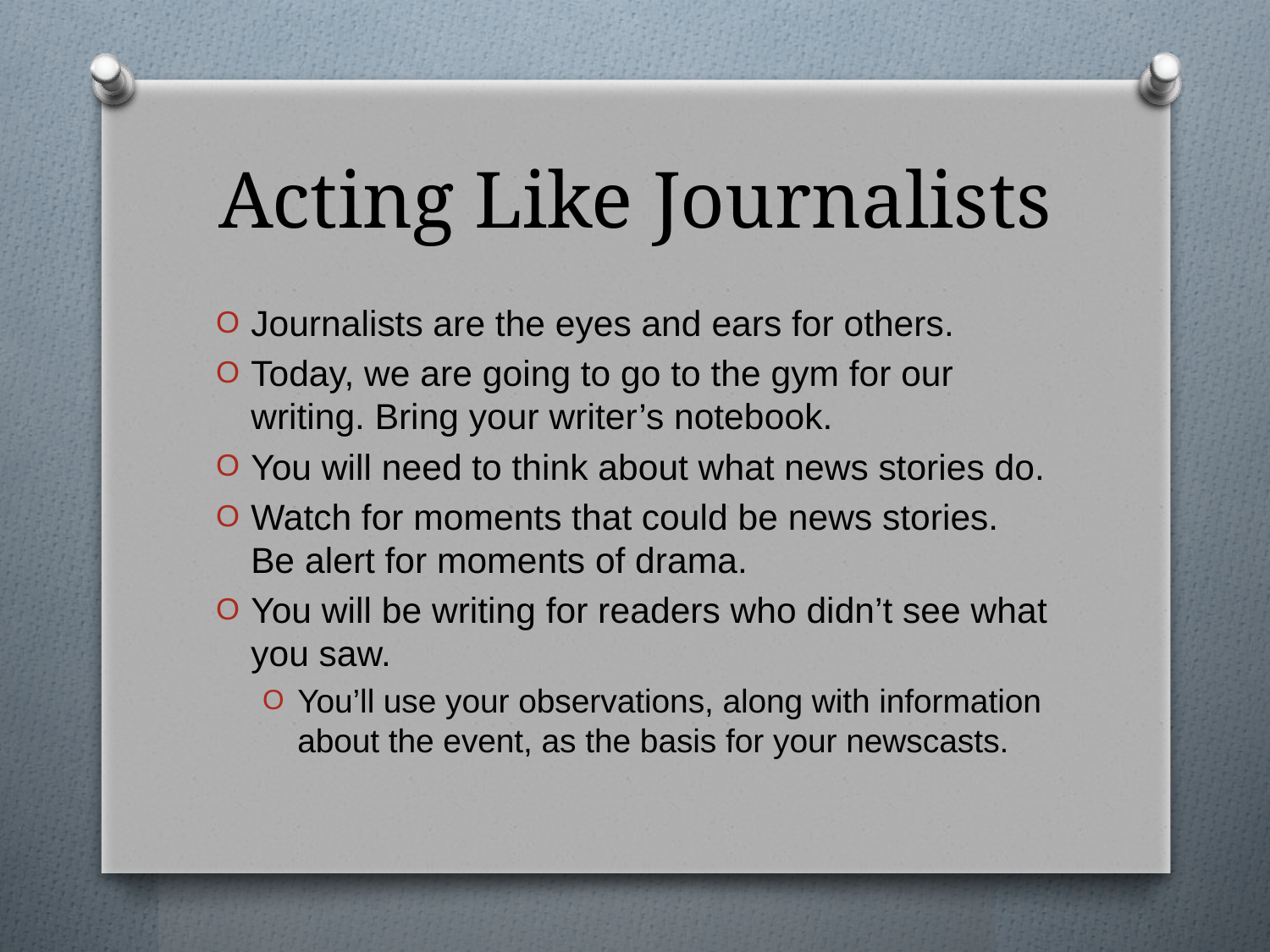

# Acting Like Journalists
Journalists are the eyes and ears for others.
Today, we are going to go to the gym for our writing. Bring your writer’s notebook.
You will need to think about what news stories do.
Watch for moments that could be news stories. Be alert for moments of drama.
You will be writing for readers who didn’t see what you saw.
You’ll use your observations, along with information about the event, as the basis for your newscasts.